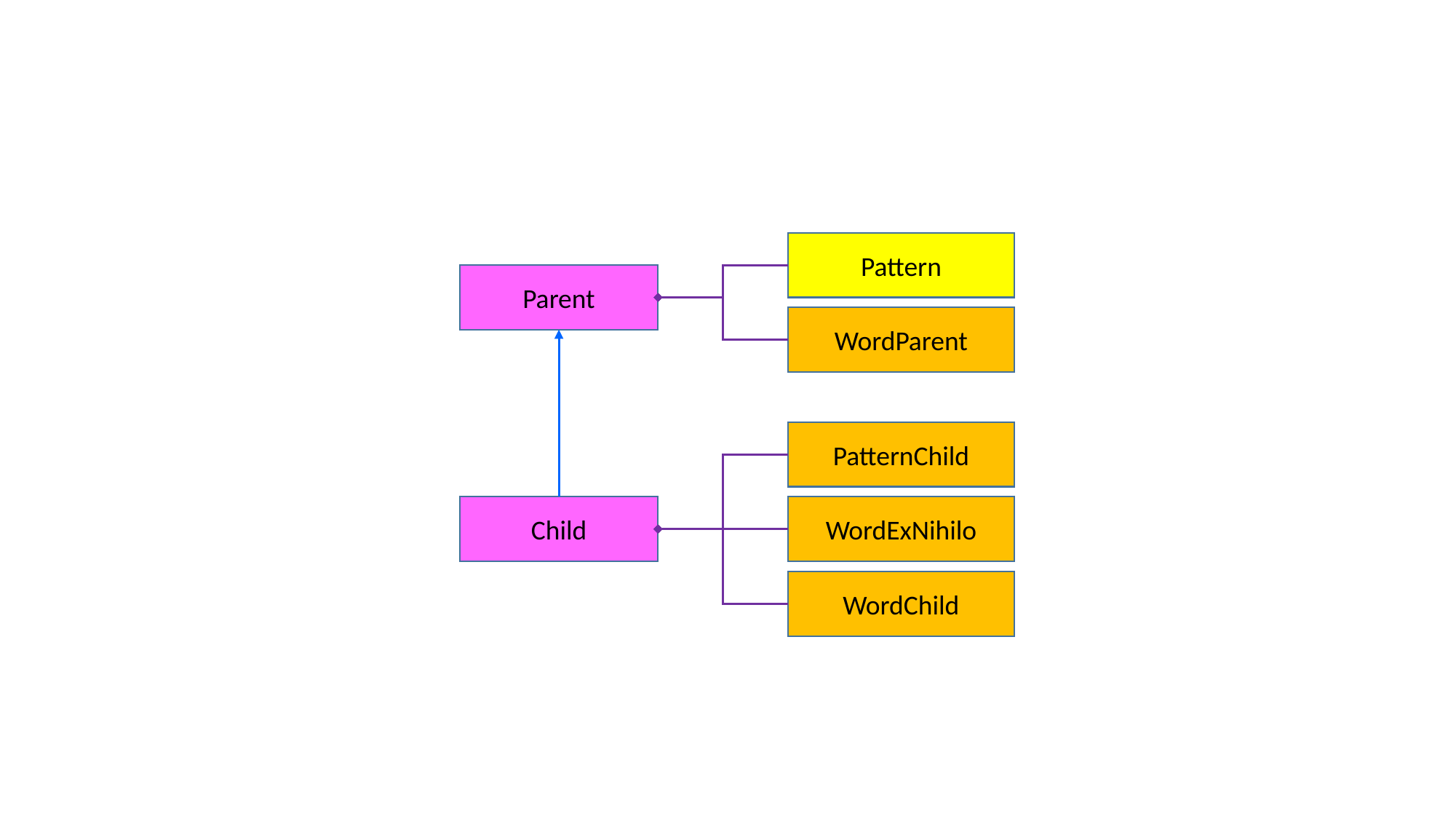

Pattern
Parent
WordParent
PatternChild
Child
WordExNihilo
WordChild